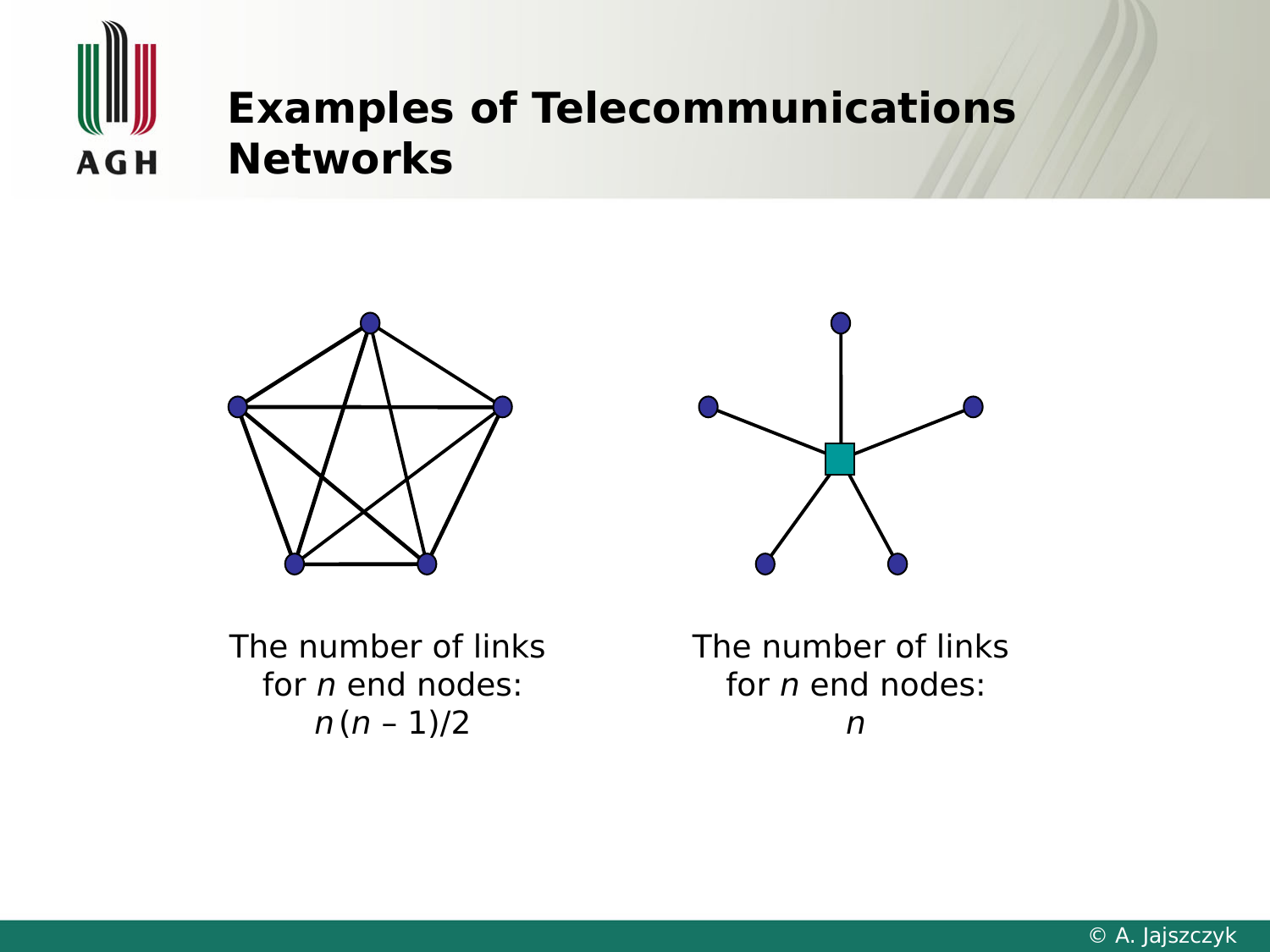

# Examples of Telecommunications Networks

The number of links
for n end nodes:
n (n – 1)/2
The number of links
for n end nodes:
n